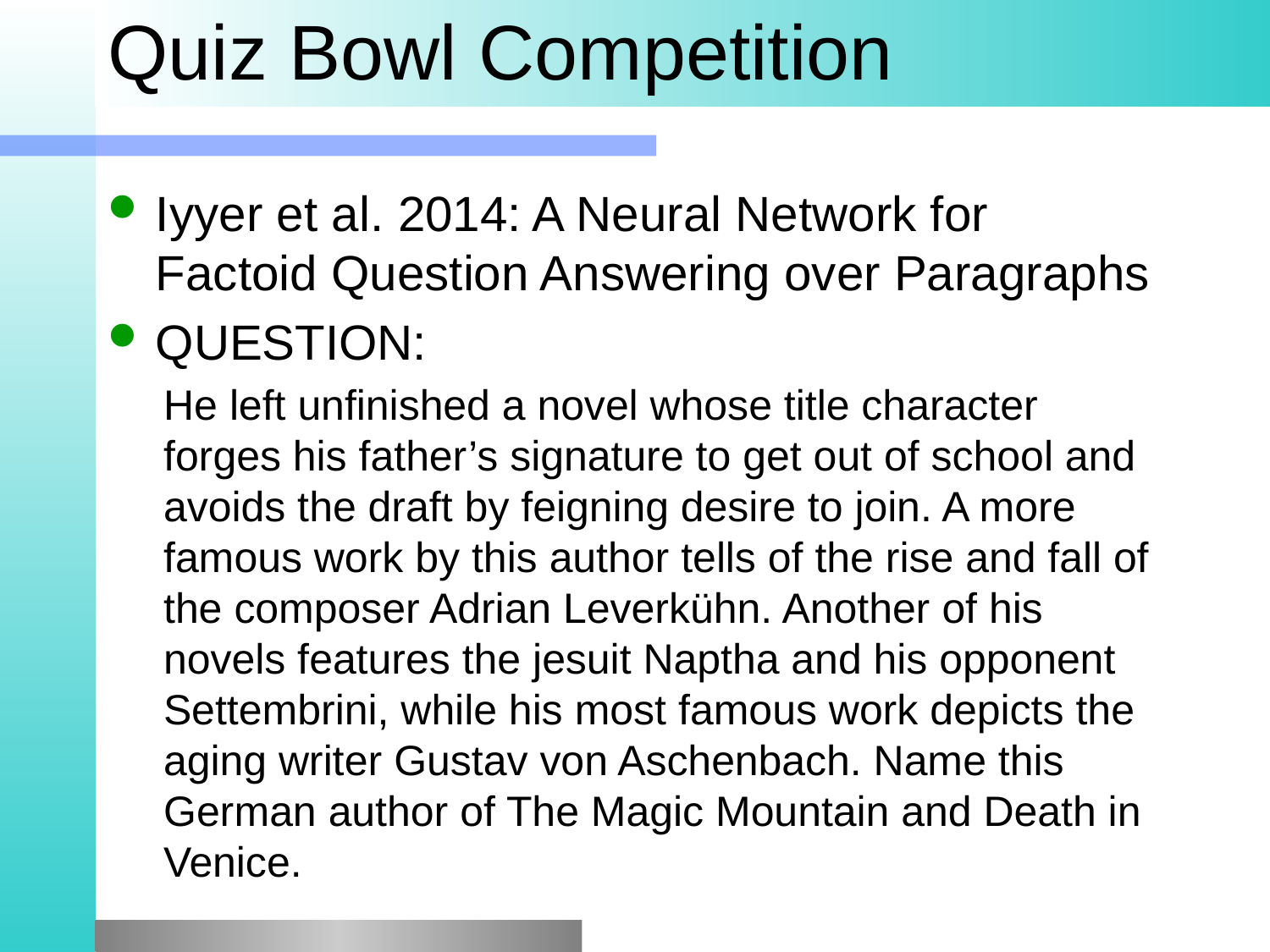

# Quiz Bowl Competition
Iyyer et al. 2014: A Neural Network for Factoid Question Answering over Paragraphs
QUESTION:
He left unfinished a novel whose title character forges his father’s signature to get out of school and avoids the draft by feigning desire to join. A more famous work by this author tells of the rise and fall of the composer Adrian Leverkühn. Another of his novels features the jesuit Naptha and his opponent Settembrini, while his most famous work depicts the aging writer Gustav von Aschenbach. Name this German author of The Magic Mountain and Death in Venice.